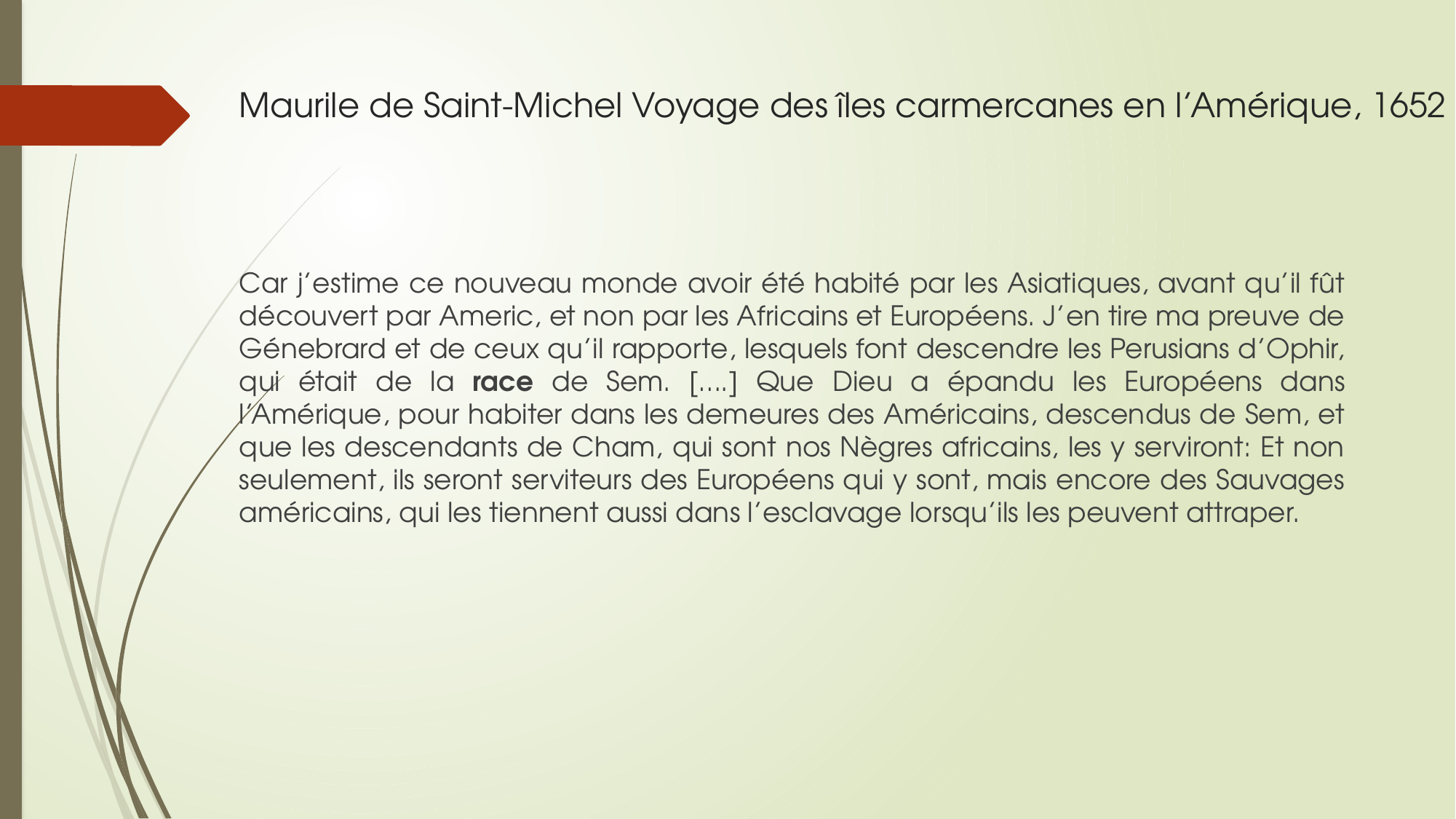

# Maurile de Saint-Michel Voyage des îles carmercanes en l’Amérique, 1652
Car j’estime ce nouveau monde avoir été habité par les Asiatiques, avant qu’il fût découvert par Americ, et non par les Africains et Européens. J’en tire ma preuve de Génebrard et de ceux qu’il rapporte, lesquels font descendre les Perusians d’Ophir, qui était de la race de Sem. [….] Que Dieu a épandu les Européens dans l’Amérique, pour habiter dans les demeures des Américains, descendus de Sem, et que les descendants de Cham, qui sont nos Nègres africains, les y serviront: Et non seulement, ils seront serviteurs des Européens qui y sont, mais encore des Sauvages américains, qui les tiennent aussi dans l’esclavage lorsqu’ils les peuvent attraper.